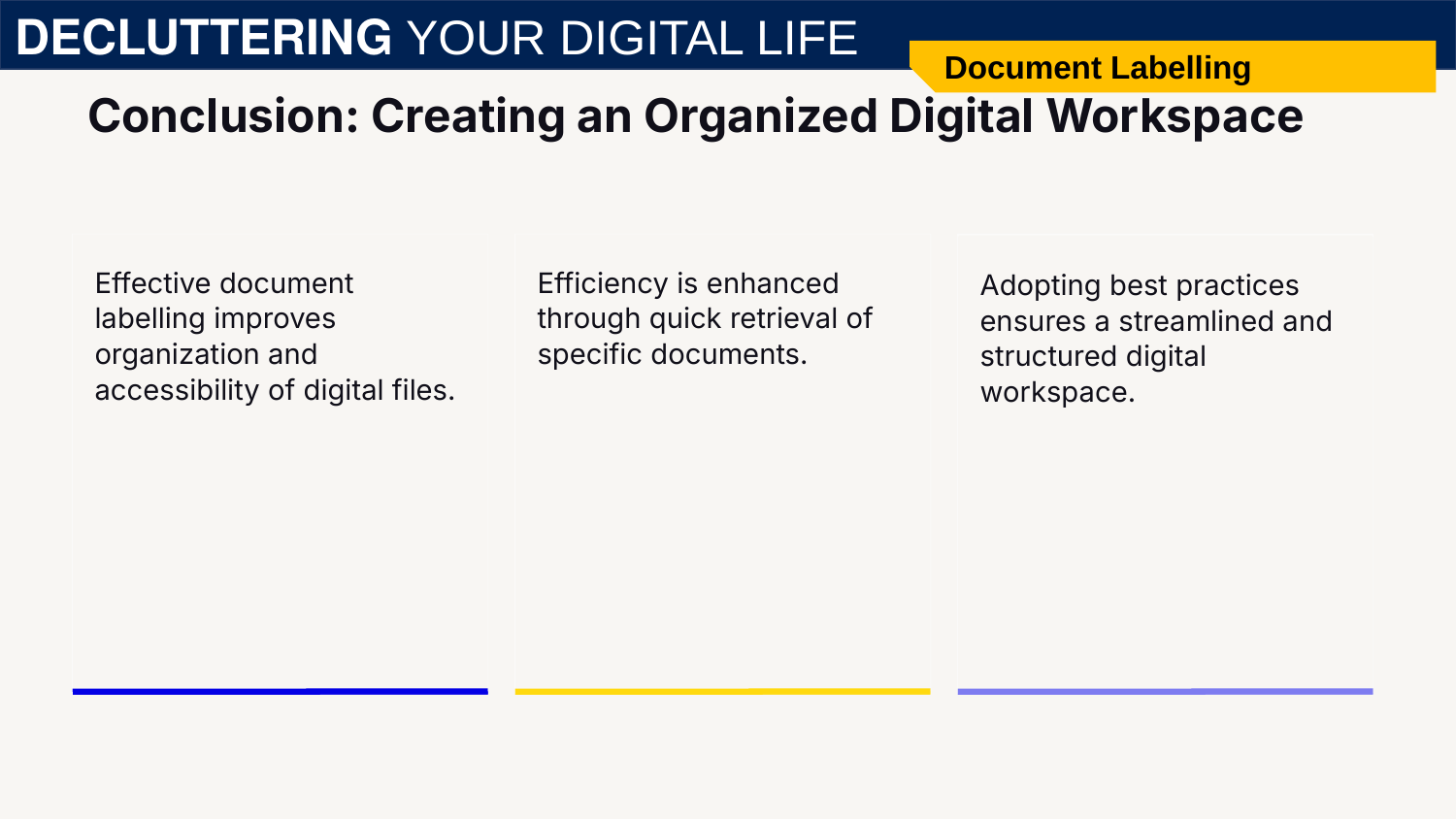

DECLUTTERING YOUR DIGITAL LIFE
Document Labelling

# Conclusion: Creating an Organized Digital Workspace
Effective document labelling improves organization and accessibility of digital files.
Efficiency is enhanced through quick retrieval of specific documents.
Adopting best practices ensures a streamlined and structured digital workspace.